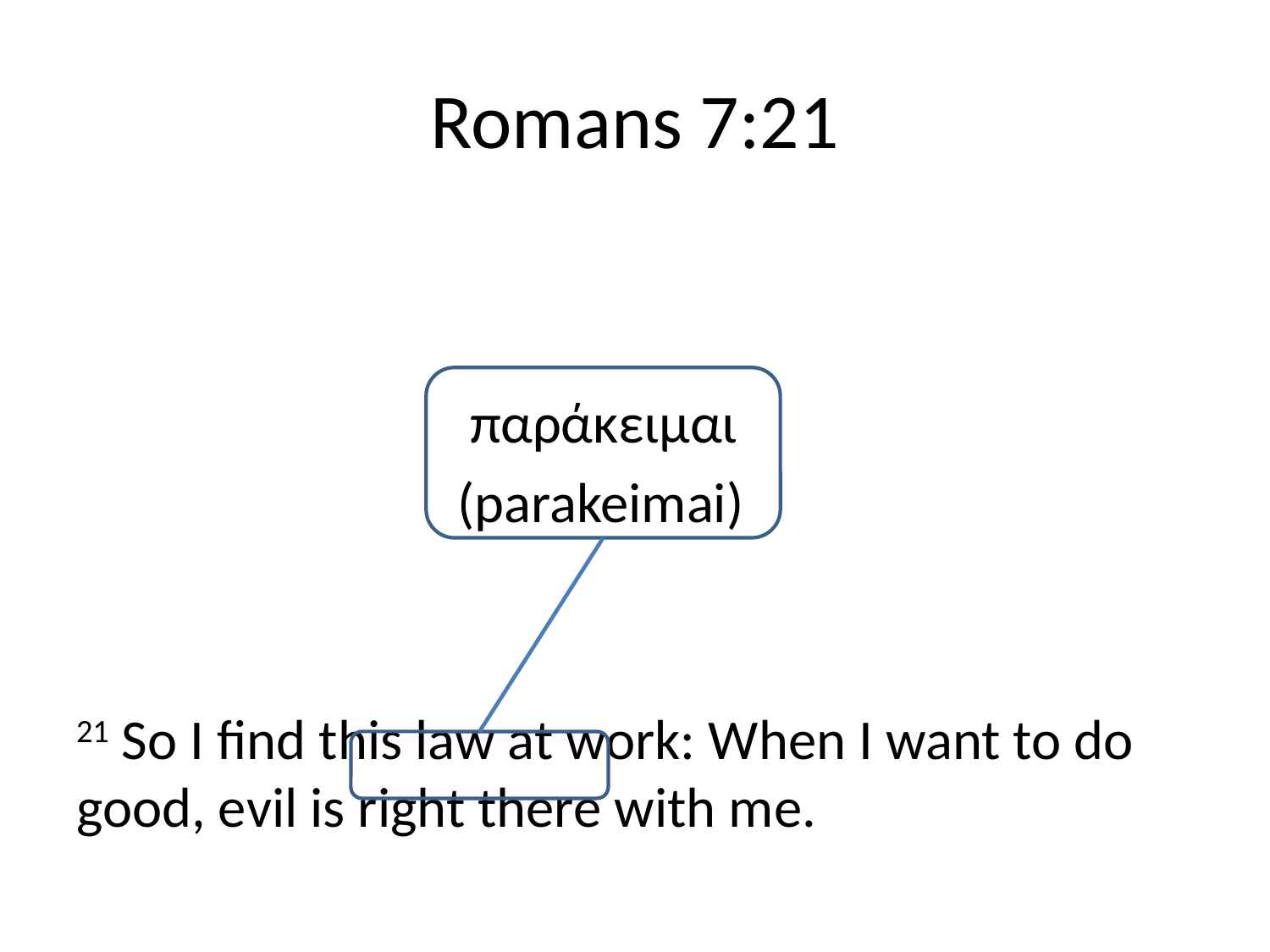

# Romans 7:21

			 παράκειμαι
			(parakeimai)

21 So I find this law at work: When I want to do good, evil is right there with me.